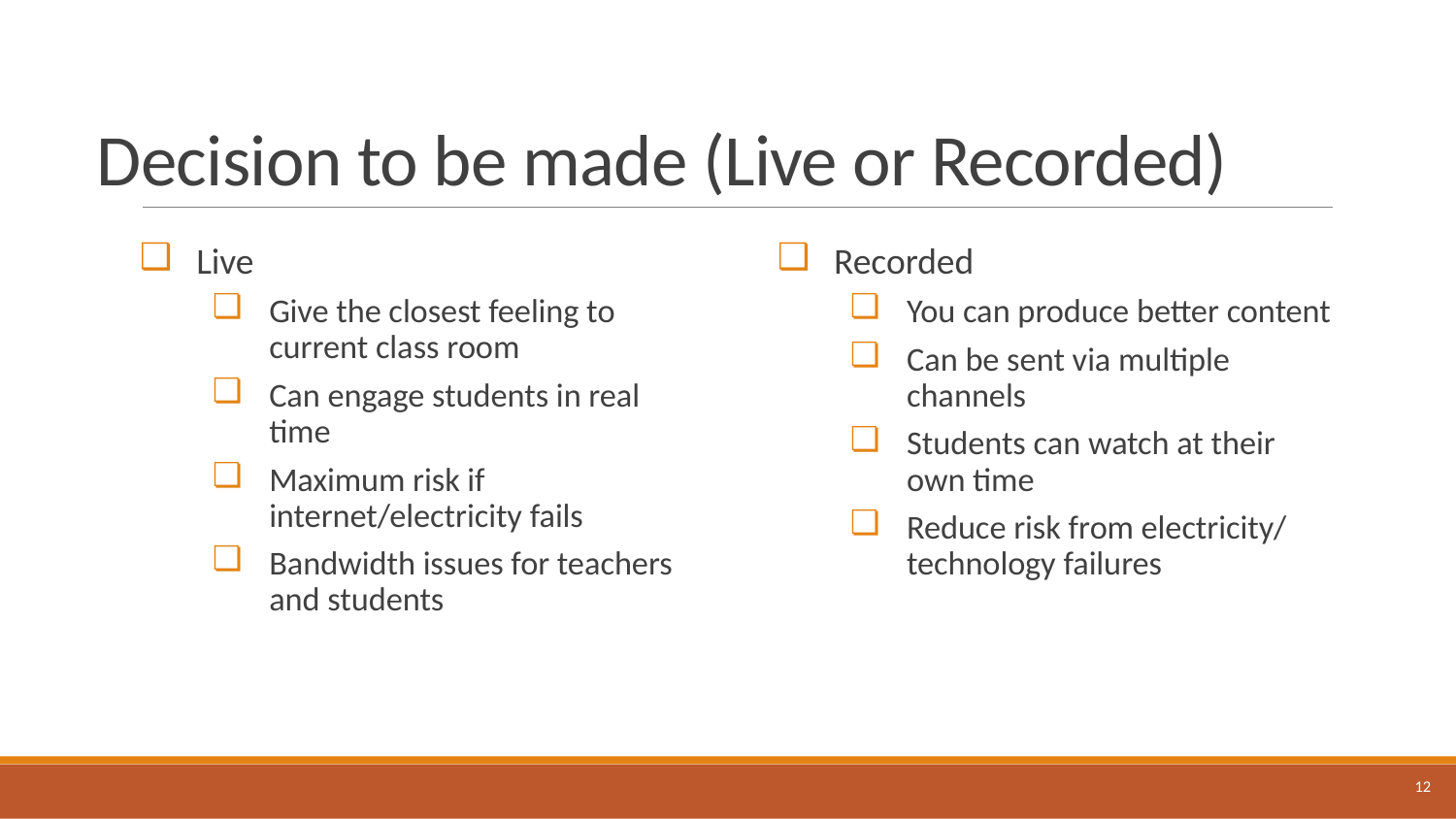

# Decision to be made (Live or Recorded)
Live
Give the closest feeling to current class room
Can engage students in real time
Maximum risk if internet/electricity fails
Bandwidth issues for teachers and students

Recorded
You can produce better content
Can be sent via multiple channels
Students can watch at their own time
Reduce risk from electricity/ technology failures
12